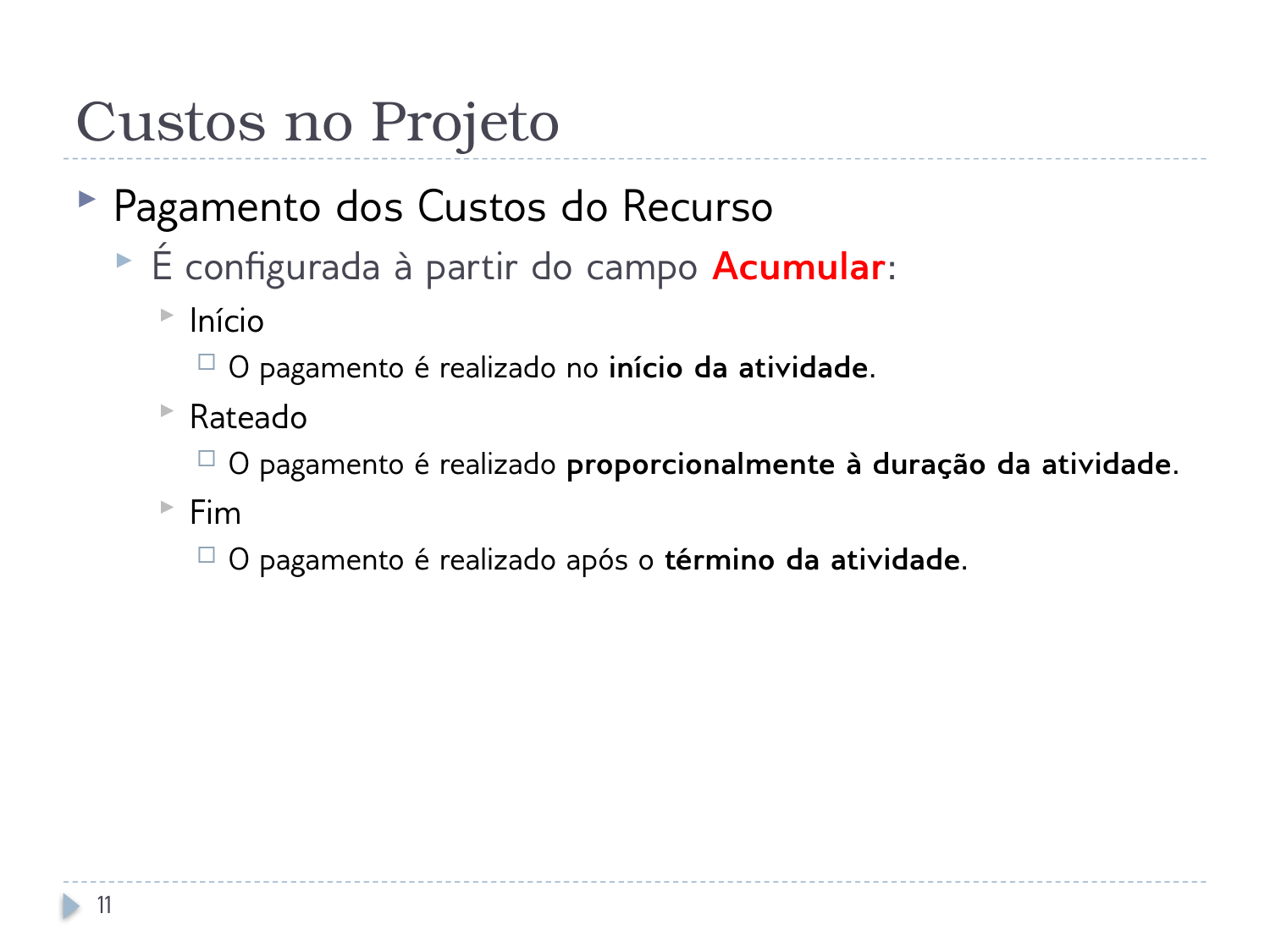

# Custos no Projeto
Pagamento dos Custos do Recurso
É configurada à partir do campo Acumular:
Início
O pagamento é realizado no início da atividade.
Rateado
O pagamento é realizado proporcionalmente à duração da atividade.
Fim
O pagamento é realizado após o término da atividade.
11